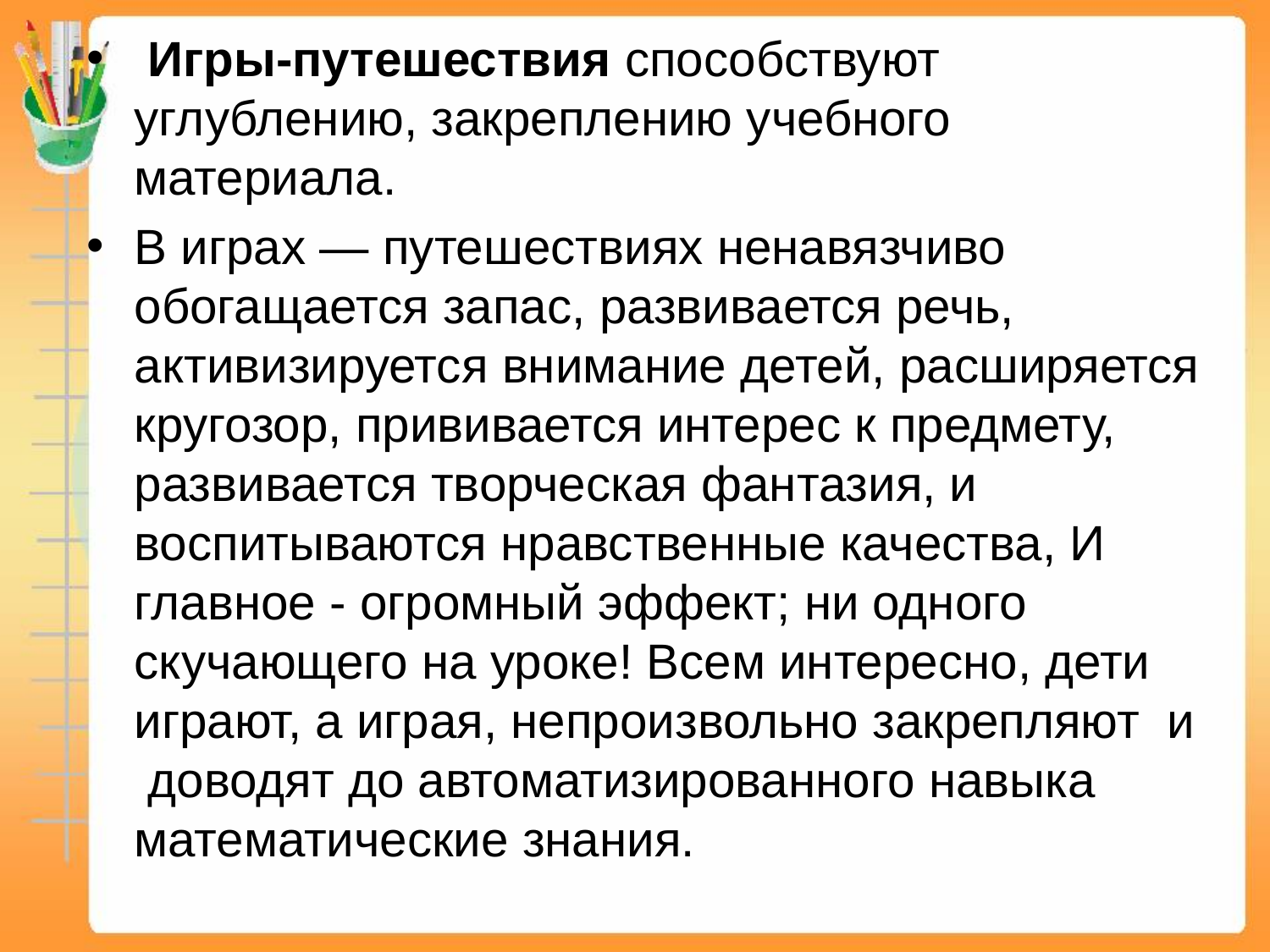

Игры-путешествия способствуют углублению, закреплению учебного материала.
В играх — путешествиях ненавязчиво обогащается запас, развивается речь, активизируется внимание детей, расширяется кругозор, прививается интерес к предмету, развивается творческая фантазия, и воспитываются нравственные качества, И главное - огромный эффект; ни одного скучающего на уроке! Всем интересно, дети играют, а играя, непроизвольно закрепляют  и  доводят до автоматизированного навыка математические знания.